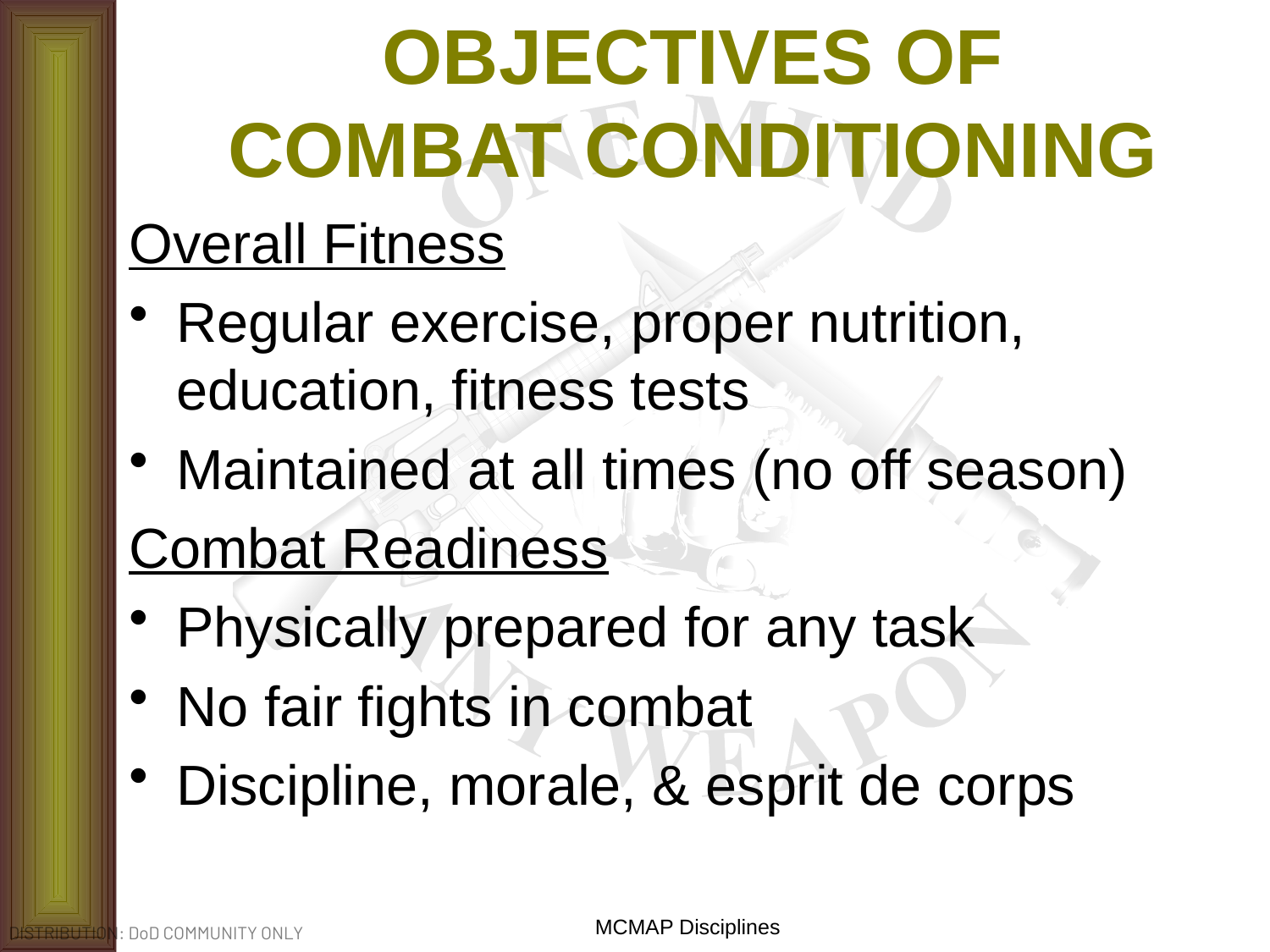

# OBJECTIVES OF COMBAT CONDITIONING
Overall Fitness
Regular exercise, proper nutrition, education, fitness tests
Maintained at all times (no off season)
Combat Readiness
Physically prepared for any task
No fair fights in combat
Discipline, morale, & esprit de corps
MCMAP Disciplines